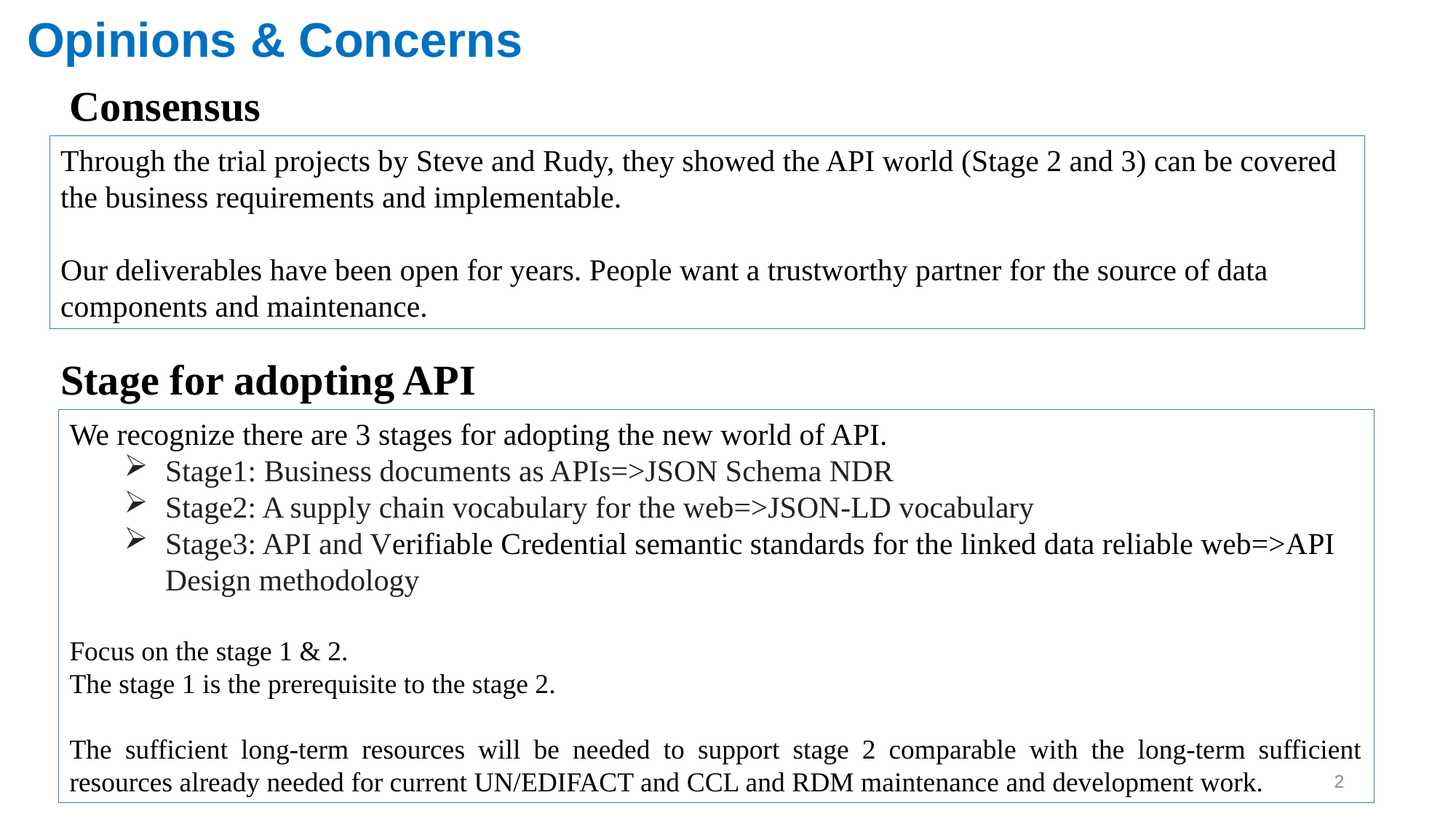

Opinions & Concerns
Consensus
Through the trial projects by Steve and Rudy, they showed the API world (Stage 2 and 3) can be covered the business requirements and implementable.

Our deliverables have been open for years. People want a trustworthy partner for the source of data components and maintenance.
Stage for adopting API
We recognize there are 3 stages for adopting the new world of API.
Stage1: Business documents as APIs=>JSON Schema NDR
Stage2: A supply chain vocabulary for the web=>JSON-LD vocabulary
Stage3: API and Verifiable Credential semantic standards for the linked data reliable web=>API Design methodology

Focus on the stage 1 & 2.
The stage 1 is the prerequisite to the stage 2.

The sufficient long-term resources will be needed to support stage 2 comparable with the long-term sufficient resources already needed for current UN/EDIFACT and CCL and RDM maintenance and development work.
2